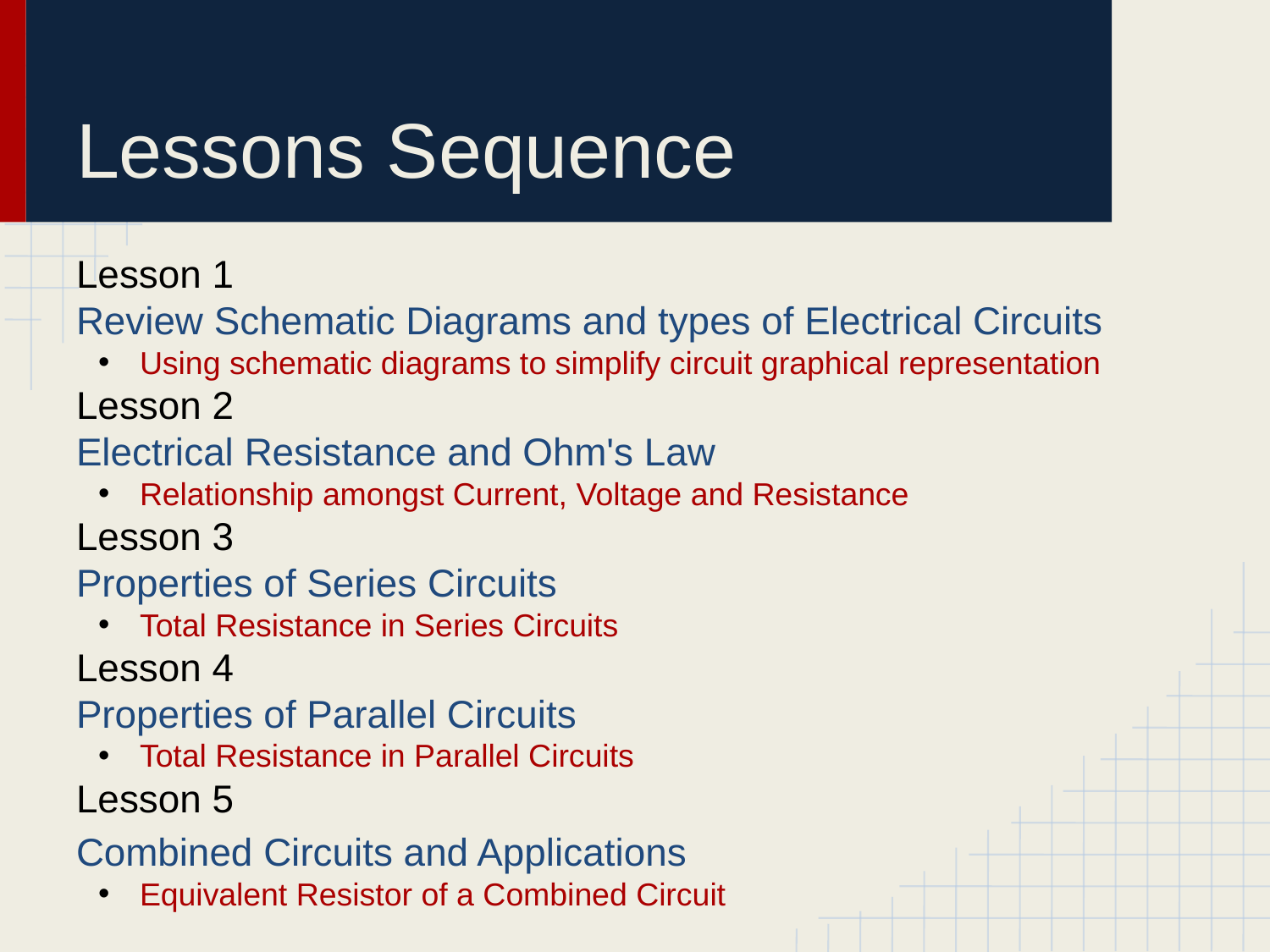

# Lessons Sequence
Lesson 1
Review Schematic Diagrams and types of Electrical Circuits
Using schematic diagrams to simplify circuit graphical representation
Lesson 2
Electrical Resistance and Ohm's Law
Relationship amongst Current, Voltage and Resistance
Lesson 3
Properties of Series Circuits
Total Resistance in Series Circuits
Lesson 4
Properties of Parallel Circuits
Total Resistance in Parallel Circuits
Lesson 5
Combined Circuits and Applications
Equivalent Resistor of a Combined Circuit